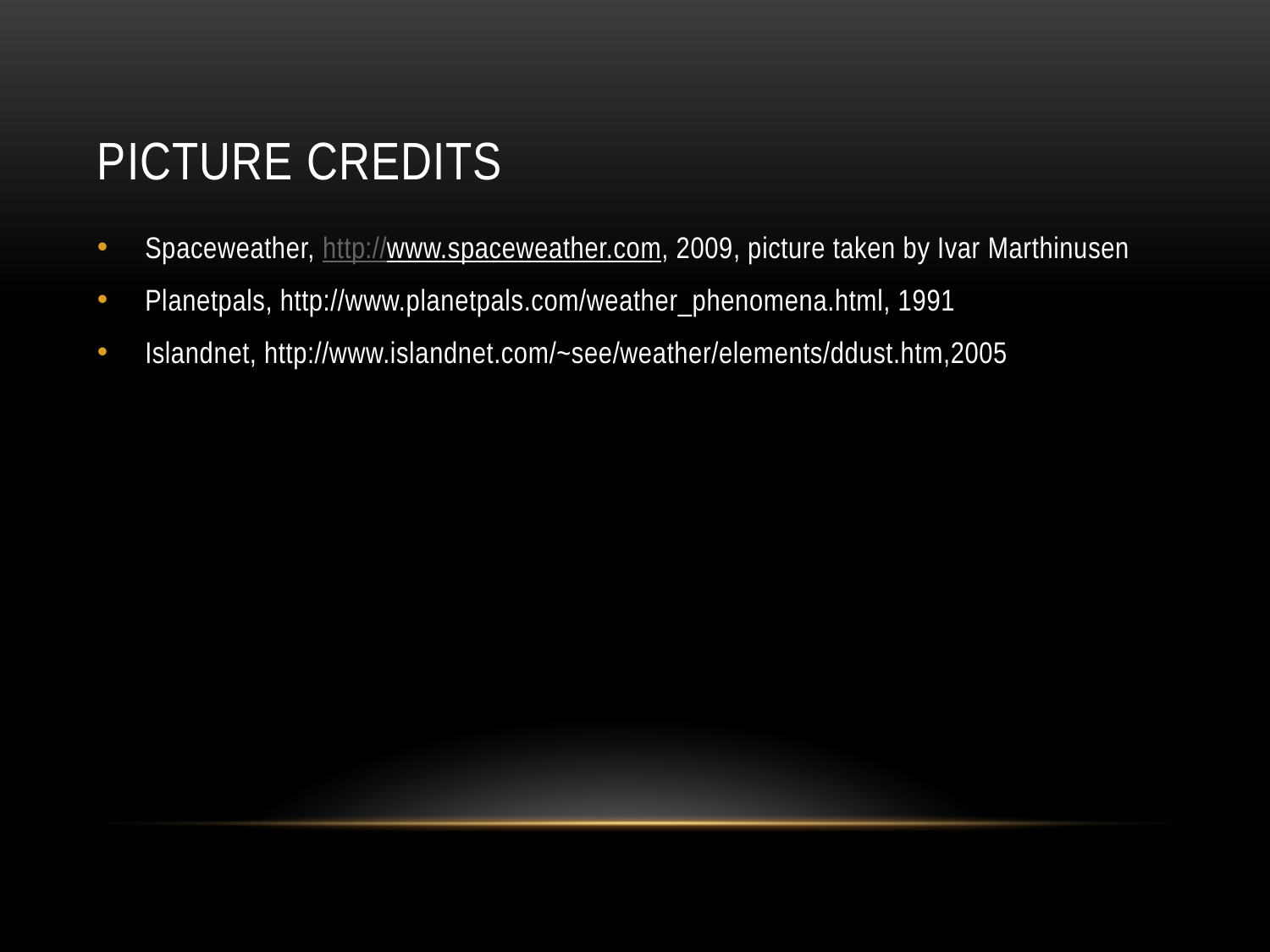

# Picture credits
Spaceweather, http://www.spaceweather.com, 2009, picture taken by Ivar Marthinusen
Planetpals, http://www.planetpals.com/weather_phenomena.html, 1991
Islandnet, http://www.islandnet.com/~see/weather/elements/ddust.htm,2005